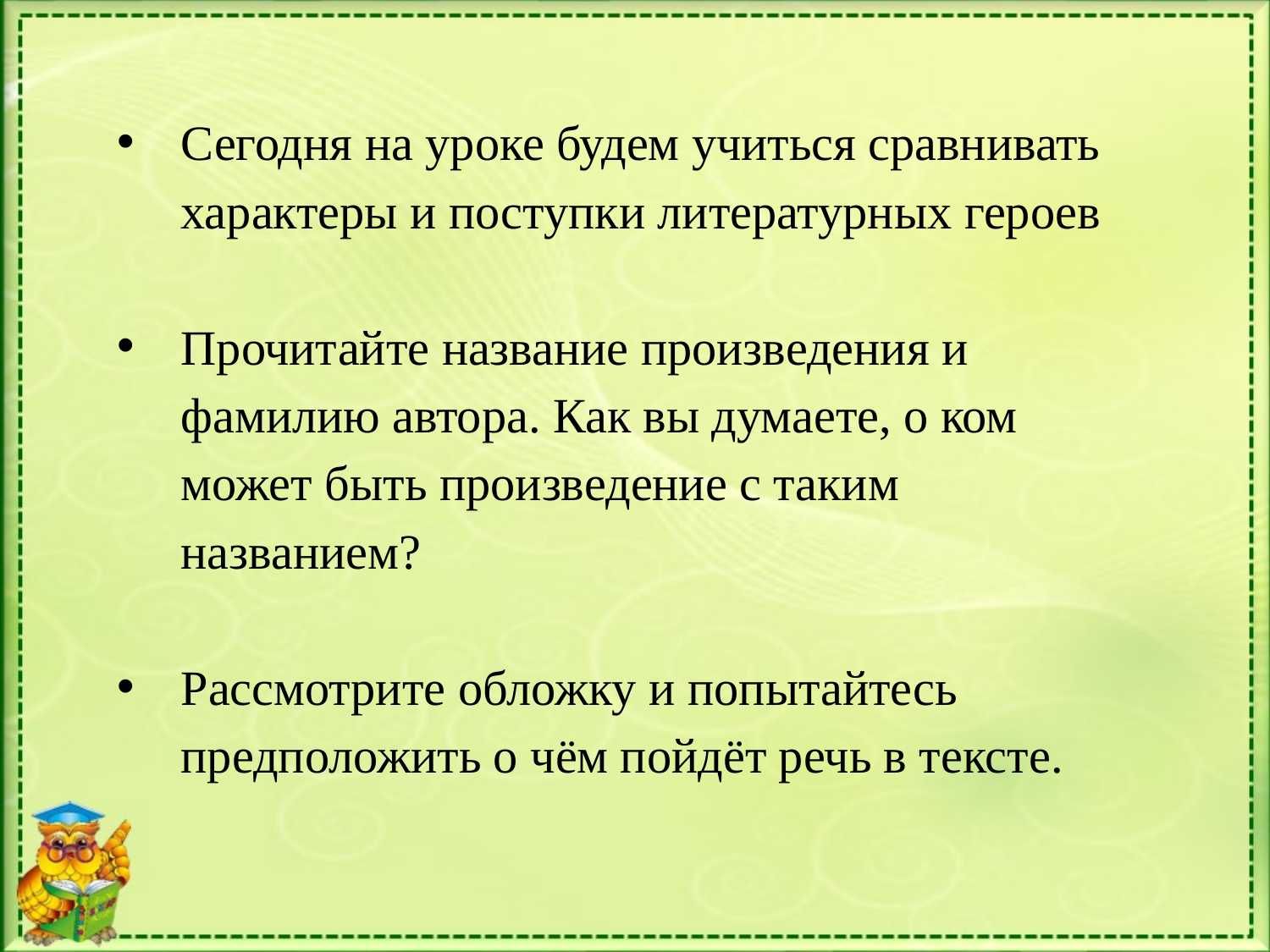

Сегодня на уроке будем учиться сравнивать характеры и поступки литературных героев

Прочитайте название произведения и фамилию автора. Как вы думаете, о ком может быть произведение с таким названием?

Рассмотрите обложку и попытайтесь предположить о чём пойдёт речь в тексте.